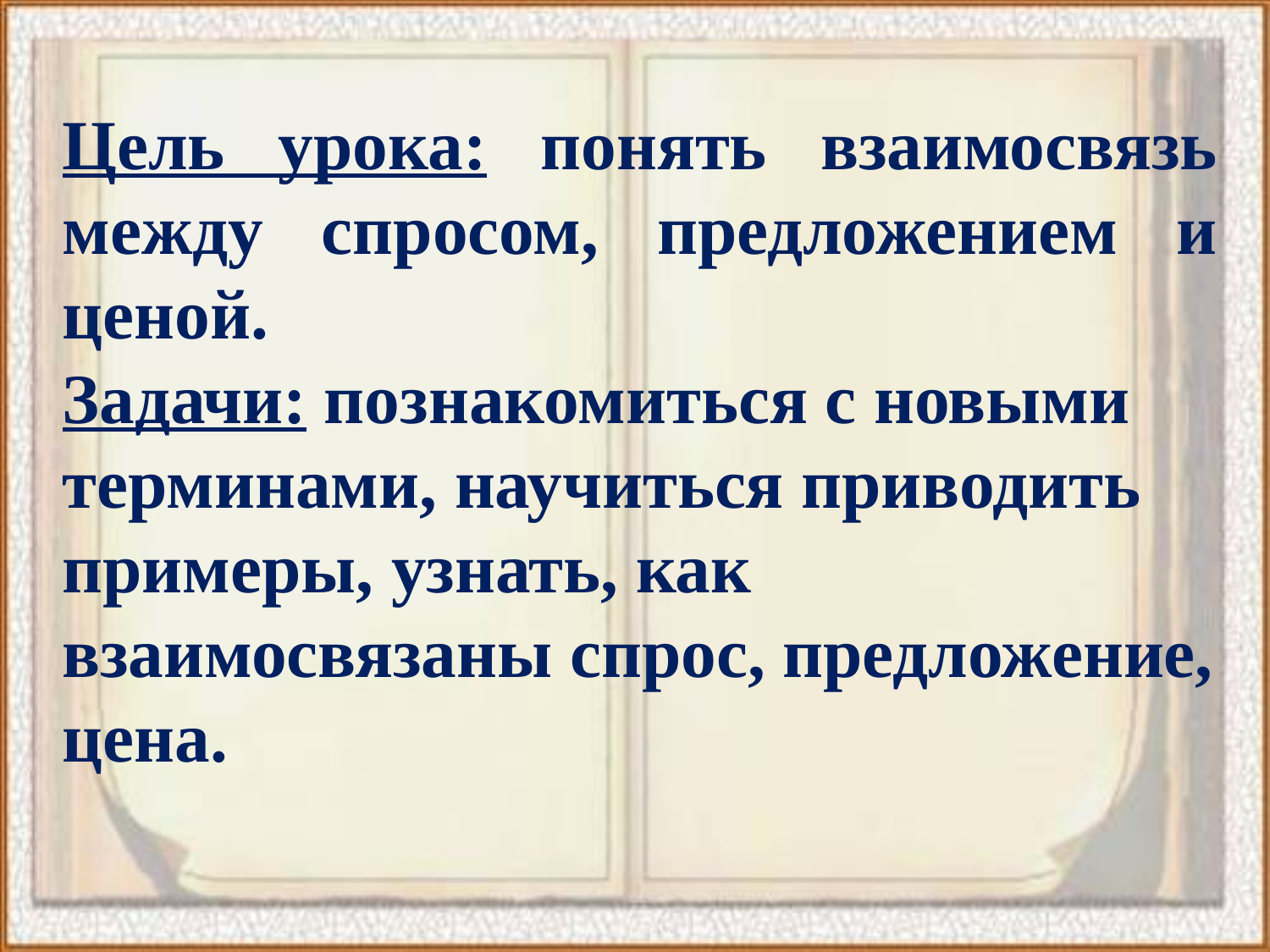

Цель урока: понять взаимосвязь между спросом, предложением и ценой.
Задачи: познакомиться с новыми
терминами, научиться приводить
примеры, узнать, как взаимосвязаны спрос, предложение, цена.